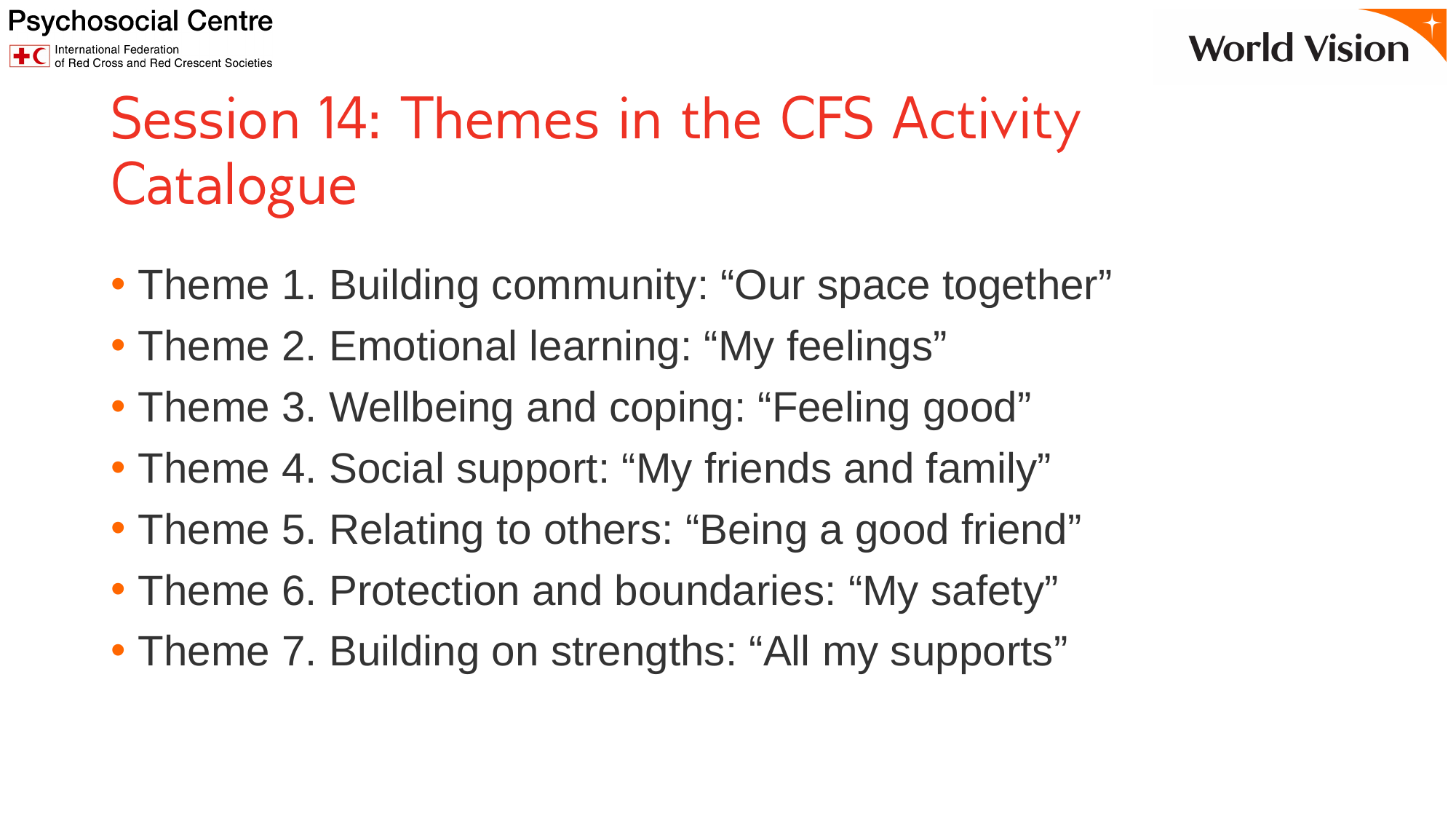

# Session 14: Themes in the CFS Activity Catalogue
Theme 1. Building community: “Our space together”
Theme 2. Emotional learning: “My feelings”
Theme 3. Wellbeing and coping: “Feeling good”
Theme 4. Social support: “My friends and family”
Theme 5. Relating to others: “Being a good friend”
Theme 6. Protection and boundaries: “My safety”
Theme 7. Building on strengths: “All my supports”